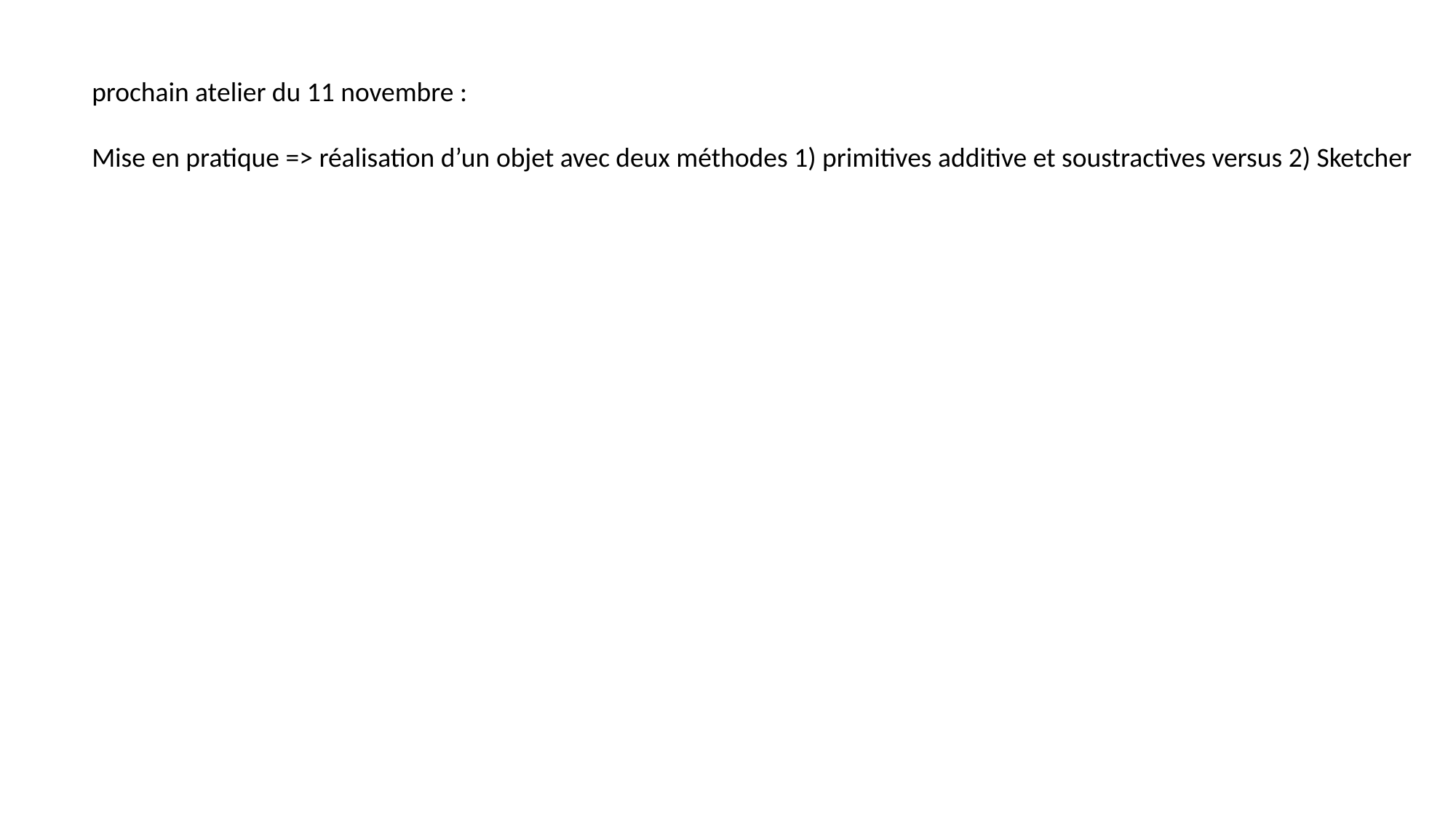

prochain atelier du 11 novembre :

Mise en pratique => réalisation d’un objet avec deux méthodes 1) primitives additive et soustractives versus 2) Sketcher